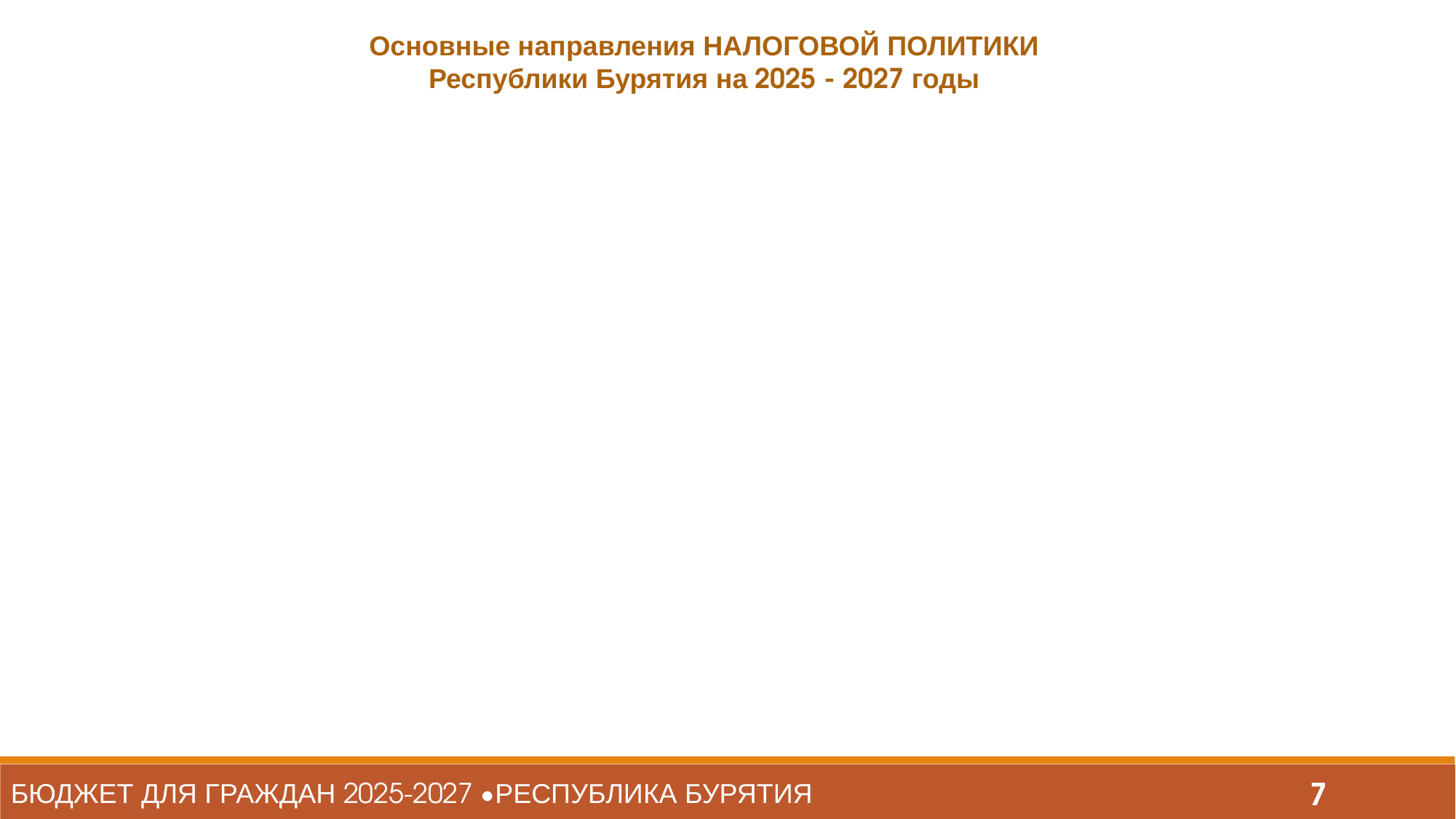

Основные направления НАЛОГОВОЙ ПОЛИТИКИ Республики Бурятия на 2025 - 2027 годы

БЮДЖЕТ ДЛЯ ГРАЖДАН 2025-2027 •РЕСПУБЛИКА БУРЯТИЯ
7